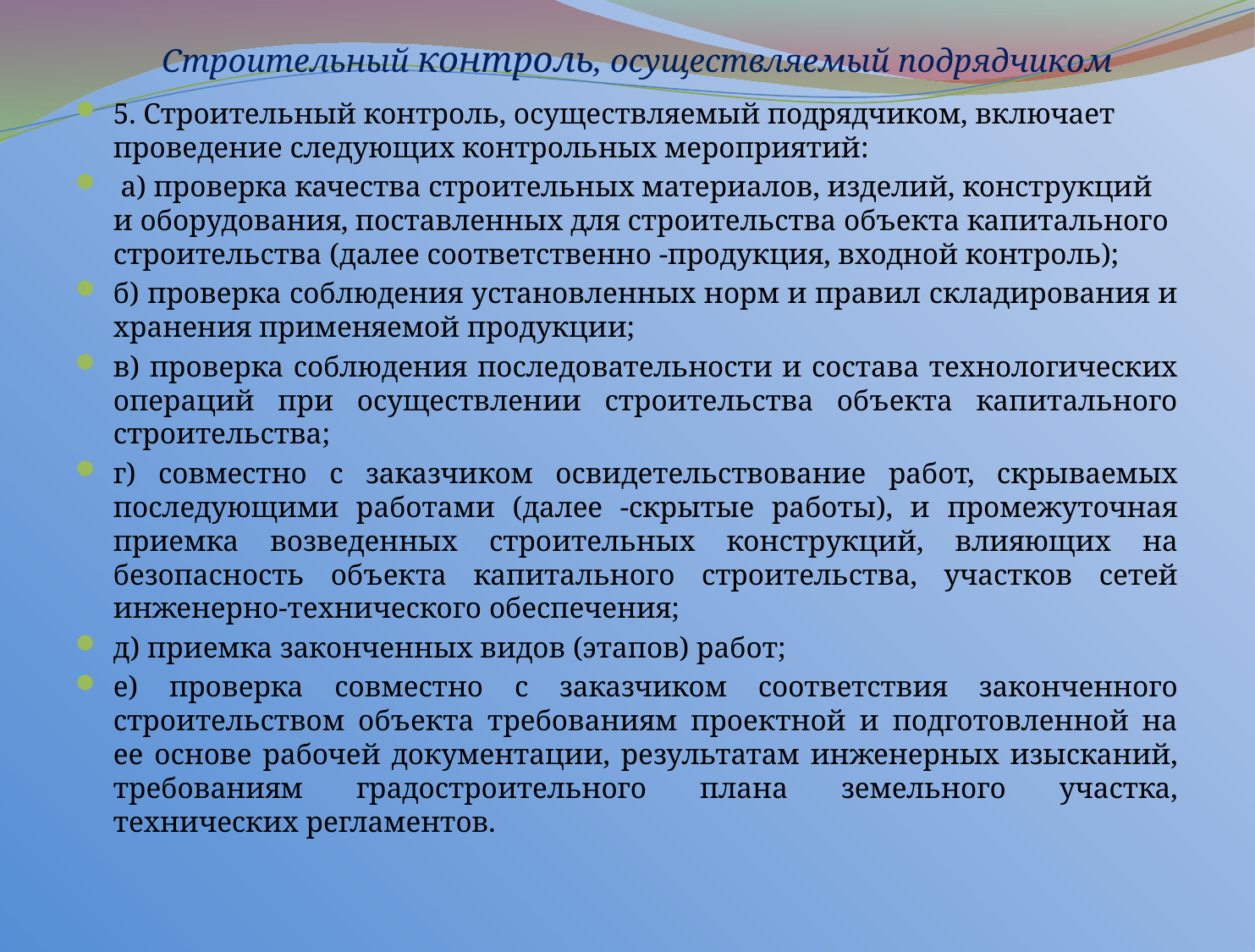

# Строительный контроль, осуществляемый подрядчиком
5. Строительный контроль, осуществляемый подрядчиком, включает проведение следующих контрольных мероприятий:
 а) проверка качества строительных материалов, изделий, конструкций и оборудования, поставленных для строительства объекта капитального строительства (далее соответственно -продукция, входной контроль);
б) проверка соблюдения установленных норм и правил складирования и хранения применяемой продукции;
в) проверка соблюдения последовательности и состава технологических операций при осуществлении строительства объекта капитального строительства;
г) совместно с заказчиком освидетельствование работ, скрываемых последующими работами (далее -скрытые работы), и промежуточная приемка возведенных строительных конструкций, влияющих на безопасность объекта капитального строительства, участков сетей инженерно-технического обеспечения;
д) приемка законченных видов (этапов) работ;
е) проверка совместно с заказчиком соответствия законченного строительством объекта требованиям проектной и подготовленной на ее основе рабочей документации, результатам инженерных изысканий, требованиям градостроительного плана земельного участка, технических регламентов.